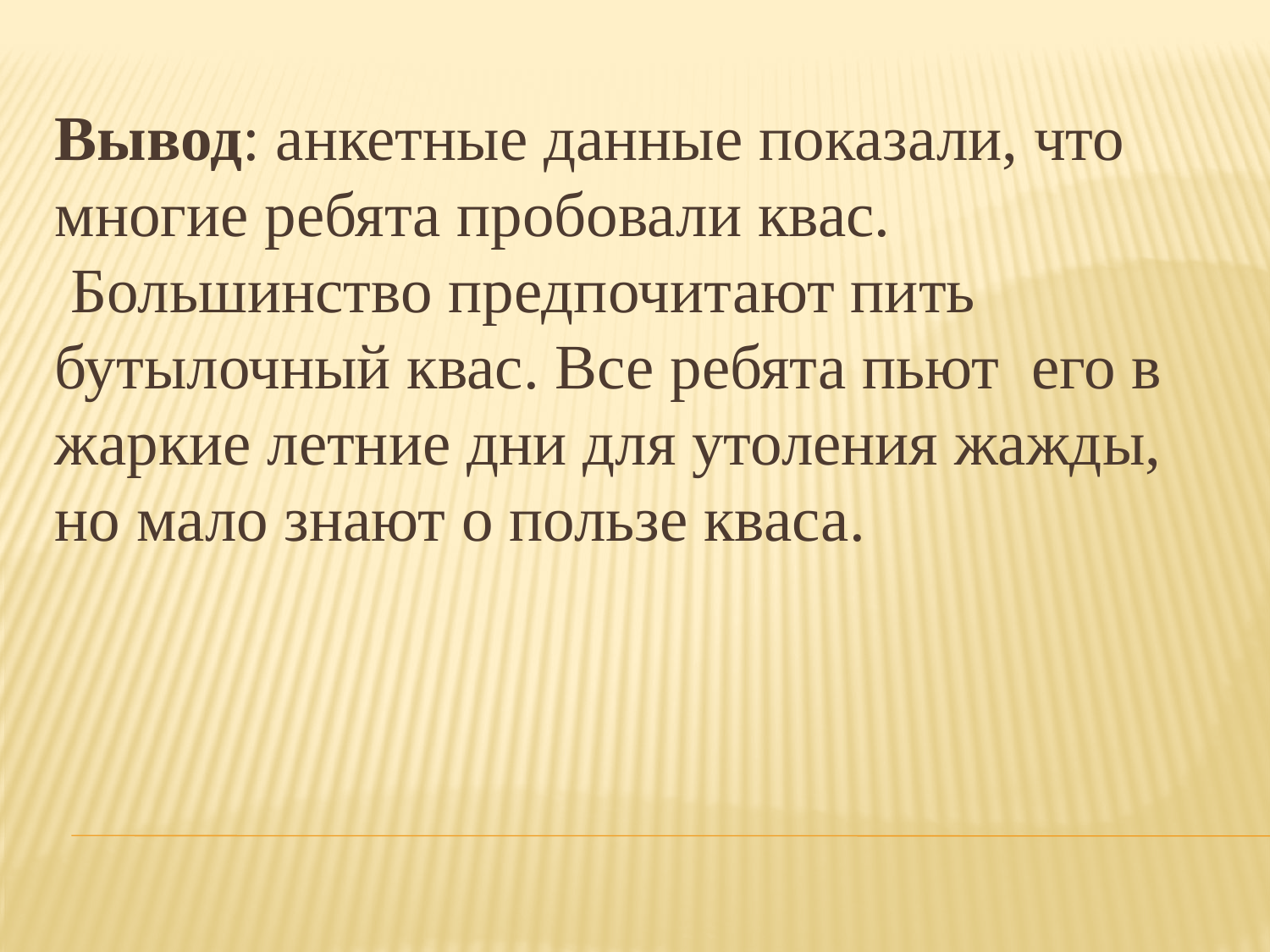

# Вывод: анкетные данные показали, что многие ребята пробовали квас. Большинство предпочитают пить бутылочный квас. Все ребята пьют  его в жаркие летние дни для утоления жажды,  но мало знают о пользе кваса.